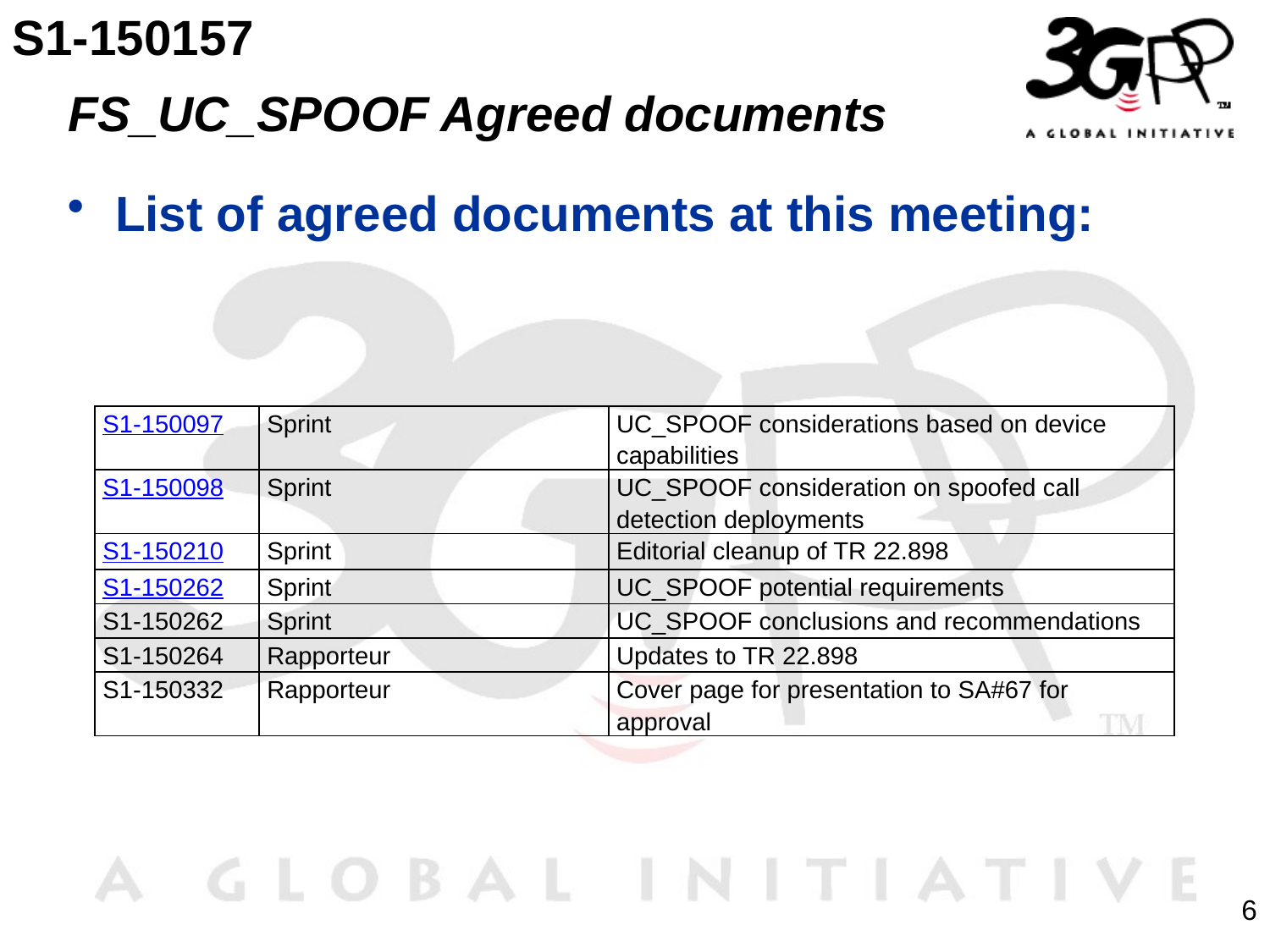

S1-150157
# FS_UC_SPOOF Agreed documents
List of agreed documents at this meeting:

| S1-150097 | Sprint | UC\_SPOOF considerations based on device capabilities |
| --- | --- | --- |
| S1-150098 | Sprint | UC\_SPOOF consideration on spoofed call detection deployments |
| S1-150210 | Sprint | Editorial cleanup of TR 22.898 |
| S1-150262 | Sprint | UC\_SPOOF potential requirements |
| S1-150262 | Sprint | UC\_SPOOF conclusions and recommendations |
| S1-150264 | Rapporteur | Updates to TR 22.898 |
| S1-150332 | Rapporteur | Cover page for presentation to SA#67 for approval |
6